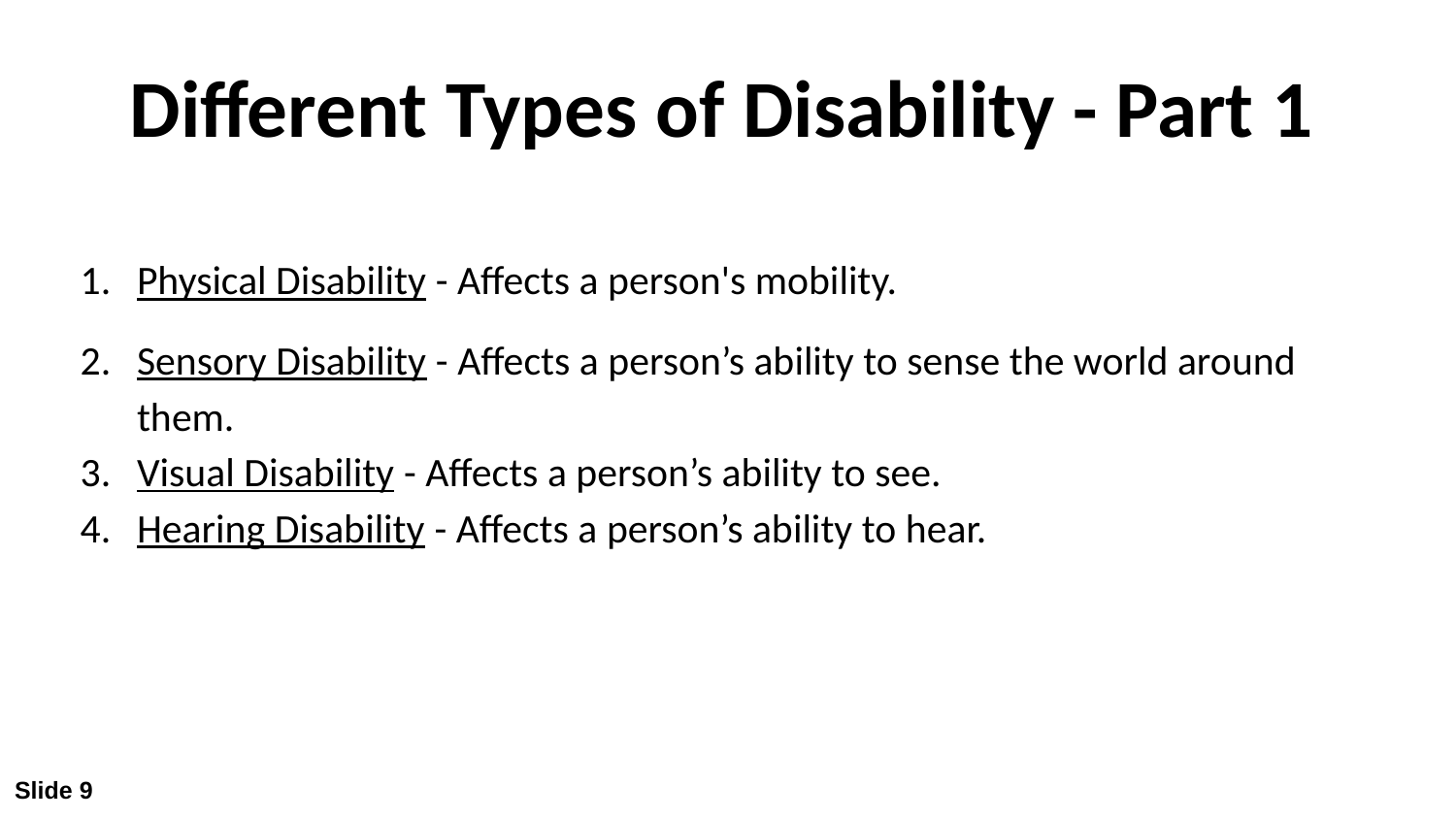

# Different Types of Disability - Part 1
Physical Disability - Affects a person's mobility.
Sensory Disability - Affects a person’s ability to sense the world around them.
Visual Disability - Affects a person’s ability to see.
Hearing Disability - Affects a person’s ability to hear.
Slide 9